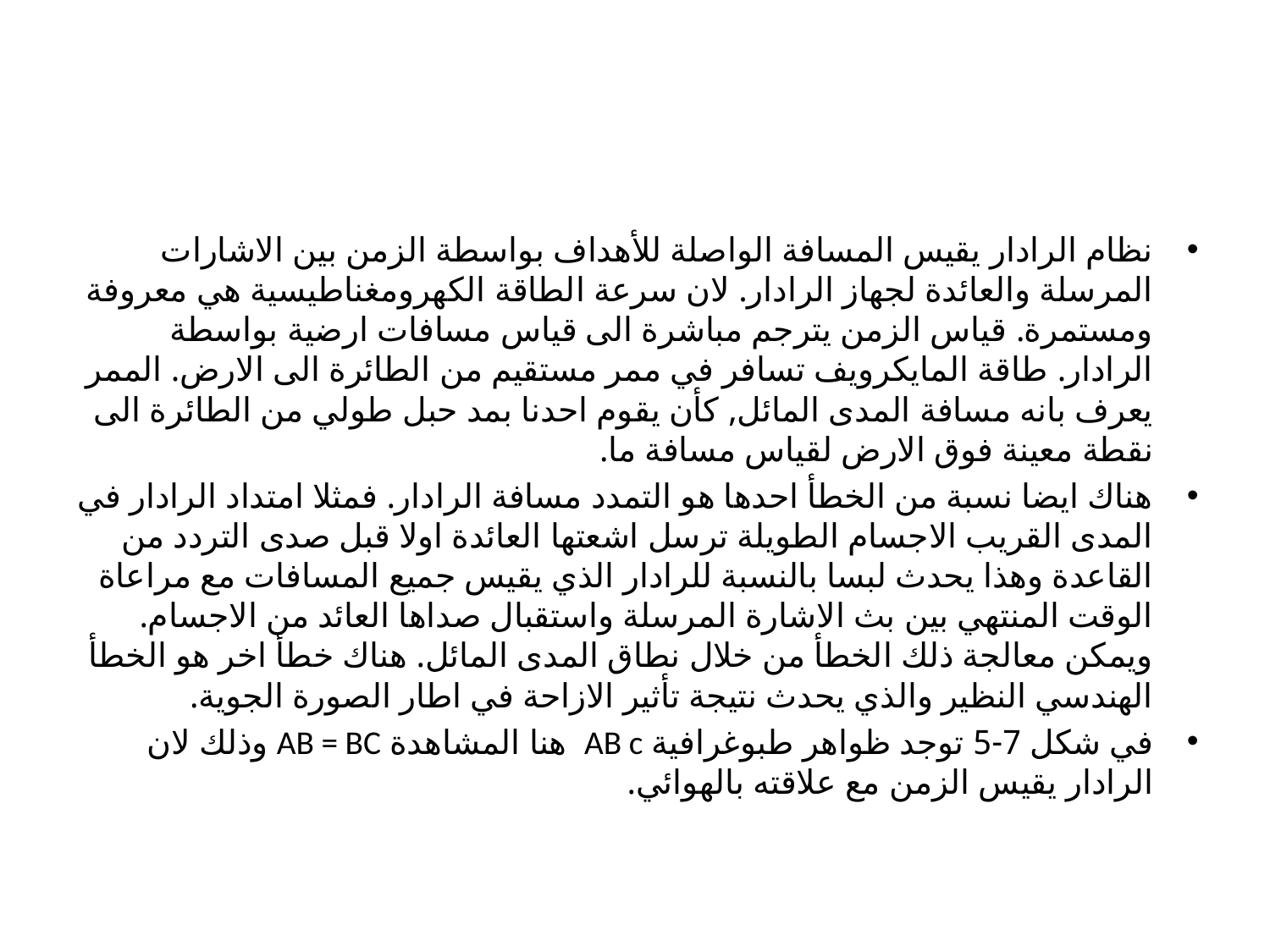

نظام الرادار يقيس المسافة الواصلة للأهداف بواسطة الزمن بين الاشارات المرسلة والعائدة لجهاز الرادار. لان سرعة الطاقة الكهرومغناطيسية هي معروفة ومستمرة. قياس الزمن يترجم مباشرة الى قياس مسافات ارضية بواسطة الرادار. طاقة المايكرويف تسافر في ممر مستقيم من الطائرة الى الارض. الممر يعرف بانه مسافة المدى المائل, كأن يقوم احدنا بمد حبل طولي من الطائرة الى نقطة معينة فوق الارض لقياس مسافة ما.
هناك ايضا نسبة من الخطأ احدها هو التمدد مسافة الرادار. فمثلا امتداد الرادار في المدى القريب الاجسام الطويلة ترسل اشعتها العائدة اولا قبل صدى التردد من القاعدة وهذا يحدث لبسا بالنسبة للرادار الذي يقيس جميع المسافات مع مراعاة الوقت المنتهي بين بث الاشارة المرسلة واستقبال صداها العائد من الاجسام. ويمكن معالجة ذلك الخطأ من خلال نطاق المدى المائل. هناك خطأ اخر هو الخطأ الهندسي النظير والذي يحدث نتيجة تأثير الازاحة في اطار الصورة الجوية.
في شكل 7-5 توجد ظواهر طبوغرافية AB c  هنا المشاهدة AB = BC وذلك لان الرادار يقيس الزمن مع علاقته بالهوائي.